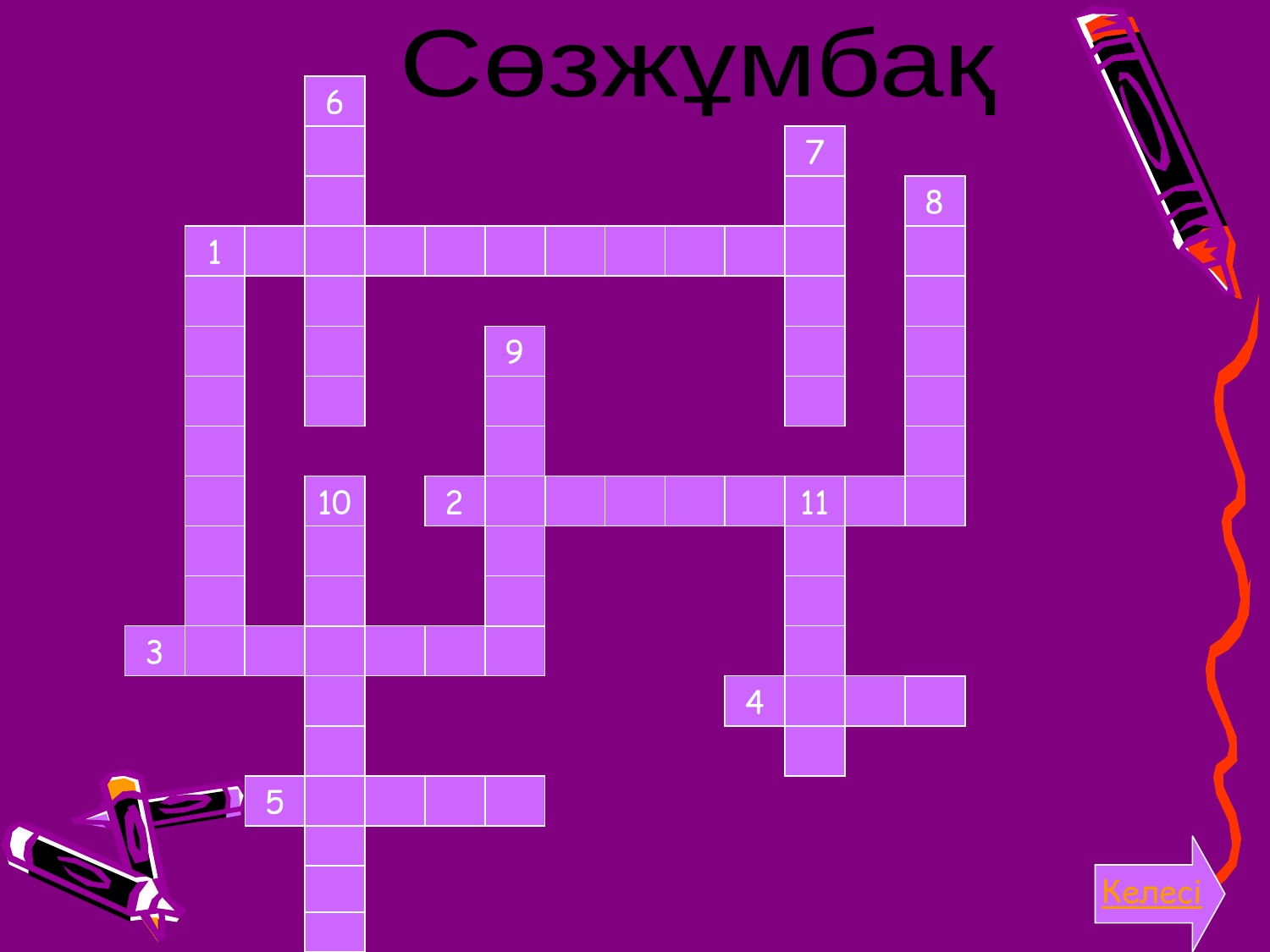

Сөзжұмбақ
Д
6
И

С
7
С

К

П
8
П
1
И

К

Т

О

Г

Р

А

М

М

А

Р

Р

Е

Н

И

О

Т

М
9
Е

Н

Ц

А

О

Р

Т

Е

Н

Е

С

П
10
В
2
И

Н

Ч

Е

С

Т
11
Е

Р

С

Е

Т

Ы

О

Р

О

Ш

П
3
Р

И

Н

Т

Е

Р

Қ

Е

Б
4
А

Й

Т

Т

Н

Р
5
А

I

N

T

Қ

Келесі
Т

А